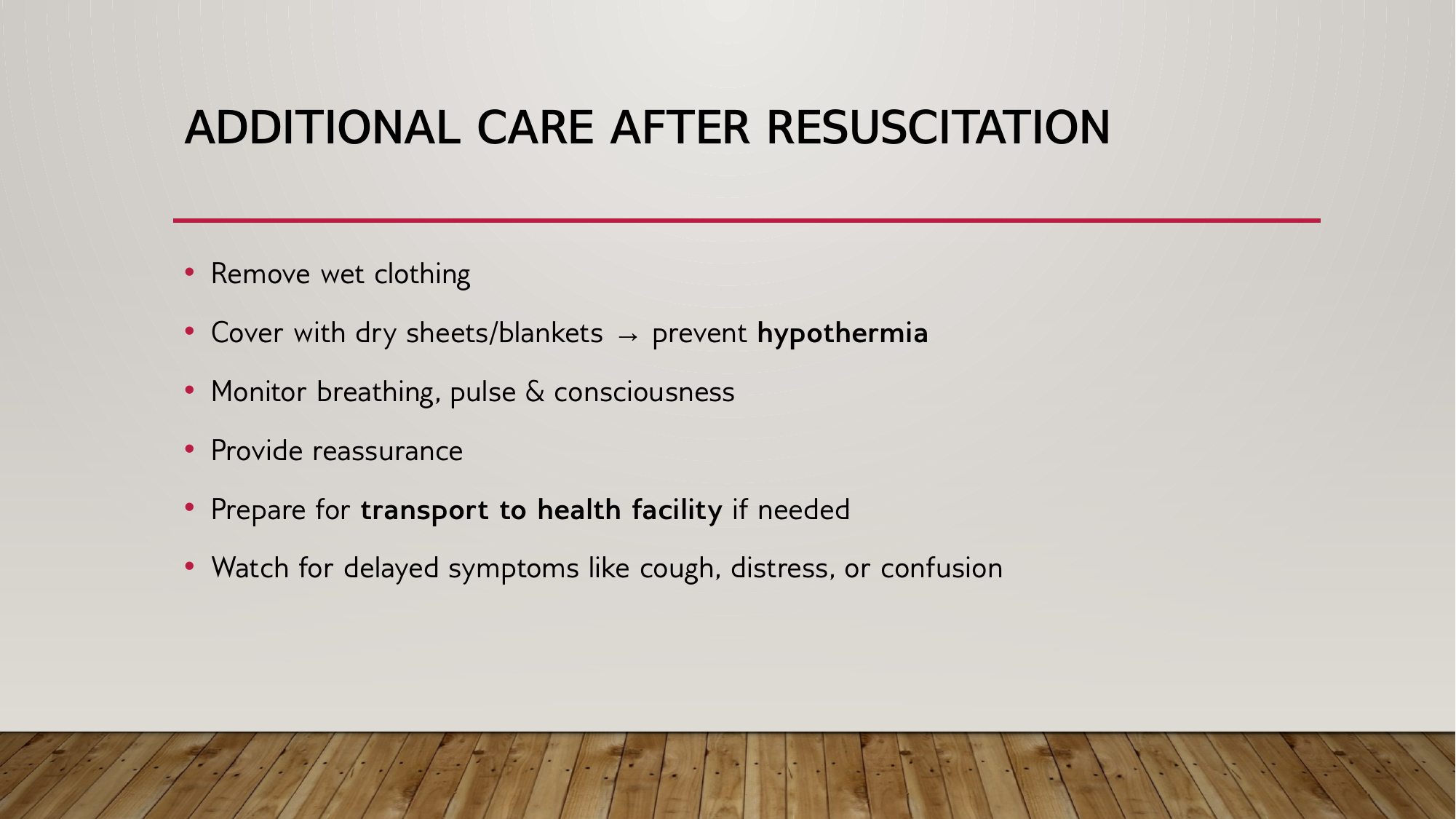

# Additional Care After Resuscitation
Remove wet clothing
Cover with dry sheets/blankets → prevent hypothermia
Monitor breathing, pulse & consciousness
Provide reassurance
Prepare for transport to health facility if needed
Watch for delayed symptoms like cough, distress, or confusion